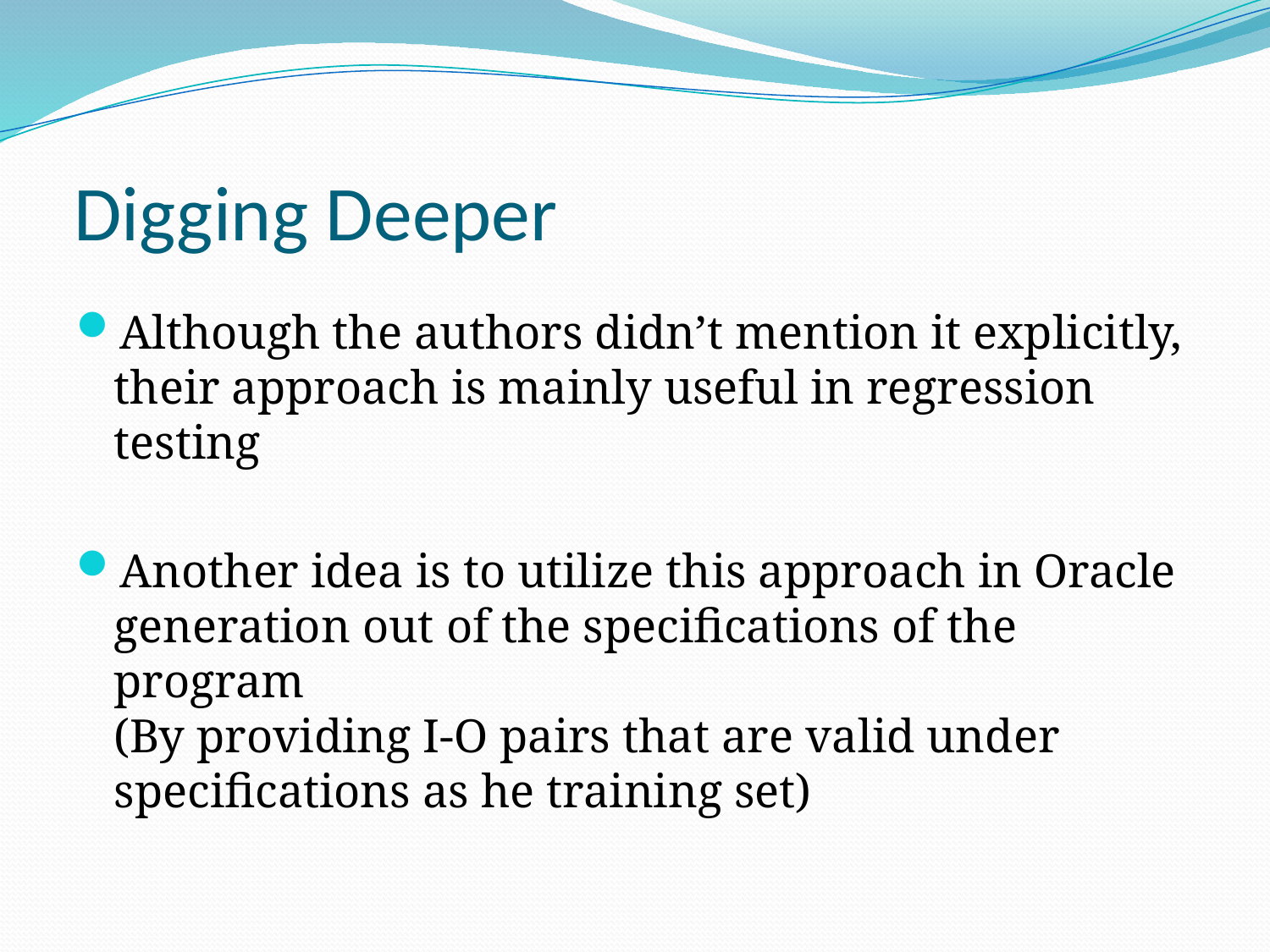

# Digging Deeper

Although the authors didn’t mention it explicitly, their approach is mainly useful in regression testing

Another idea is to utilize this approach in Oracle generation out of the specifications of the program
(By providing I-O pairs that are valid under specifications as he training set)